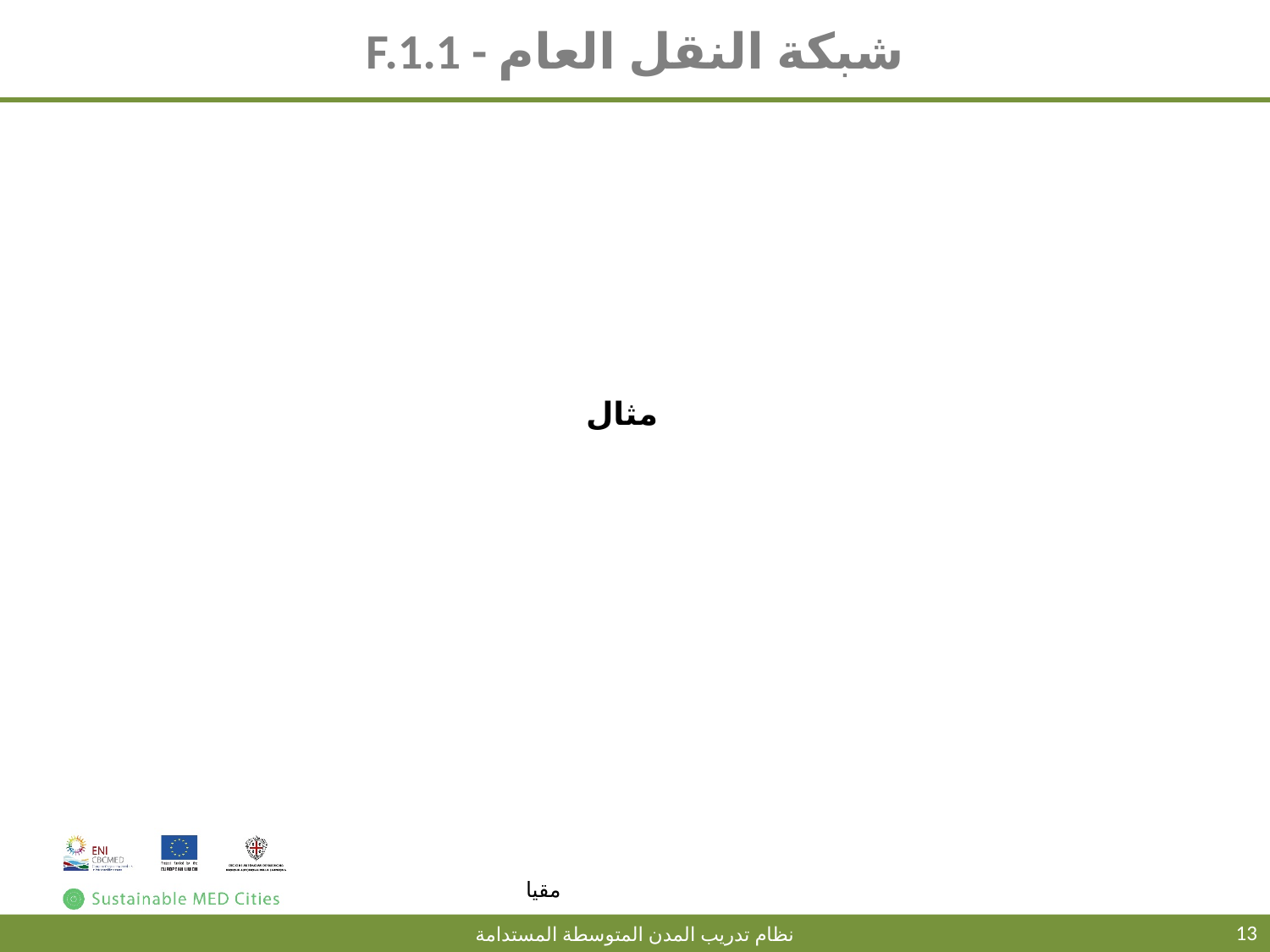

# F.1.1 - شبكة النقل العام

مثال

13